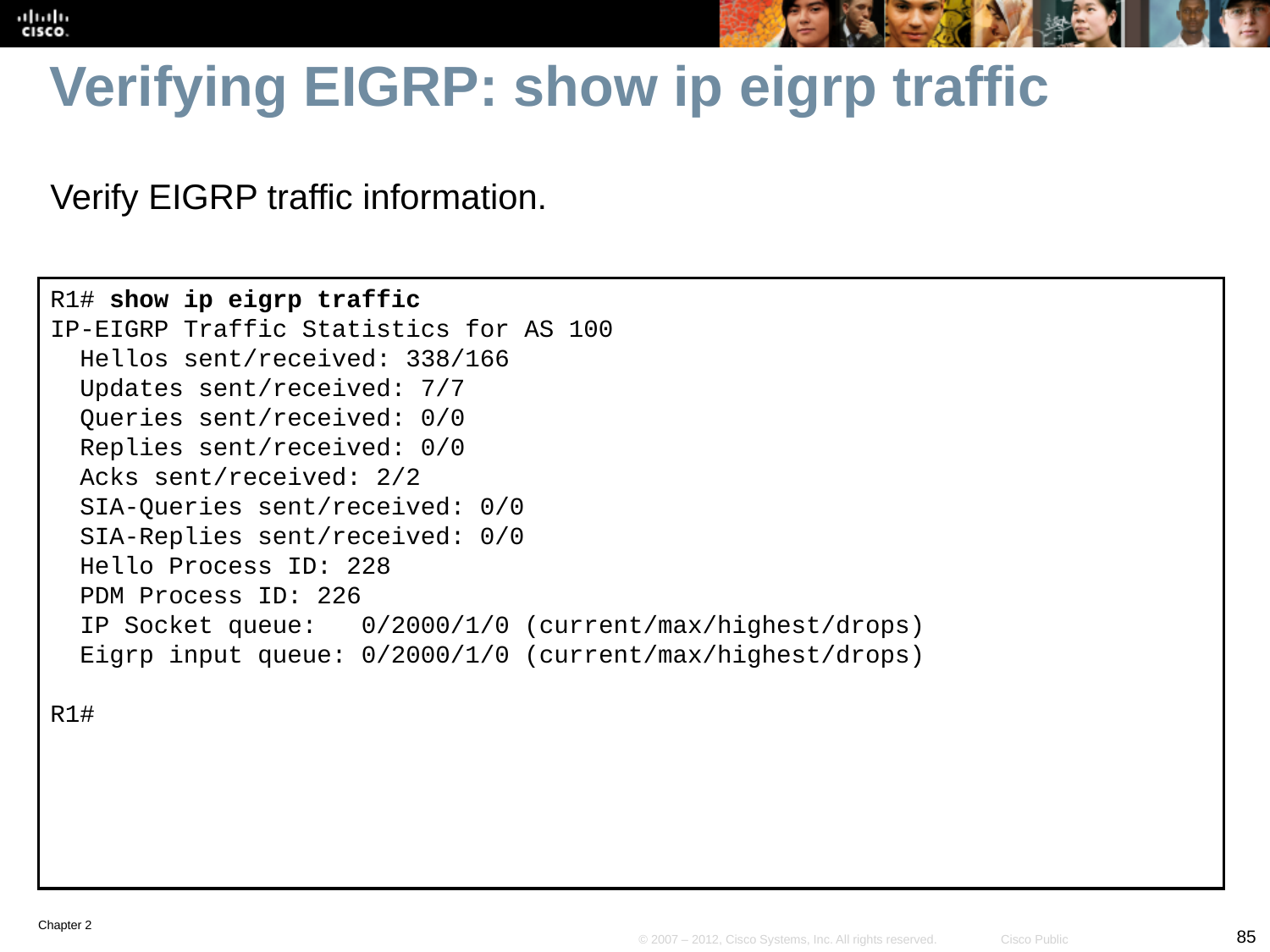

# Verifying EIGRP: show ip eigrp traffic
Verify EIGRP traffic information.
R1# show ip eigrp traffic
IP-EIGRP Traffic Statistics for AS 100
  Hellos sent/received: 338/166
  Updates sent/received: 7/7
  Queries sent/received: 0/0
  Replies sent/received: 0/0
  Acks sent/received: 2/2
  SIA-Queries sent/received: 0/0
  SIA-Replies sent/received: 0/0
  Hello Process ID: 228
  PDM Process ID: 226
  IP Socket queue:   0/2000/1/0 (current/max/highest/drops)
  Eigrp input queue: 0/2000/1/0 (current/max/highest/drops)

R1#